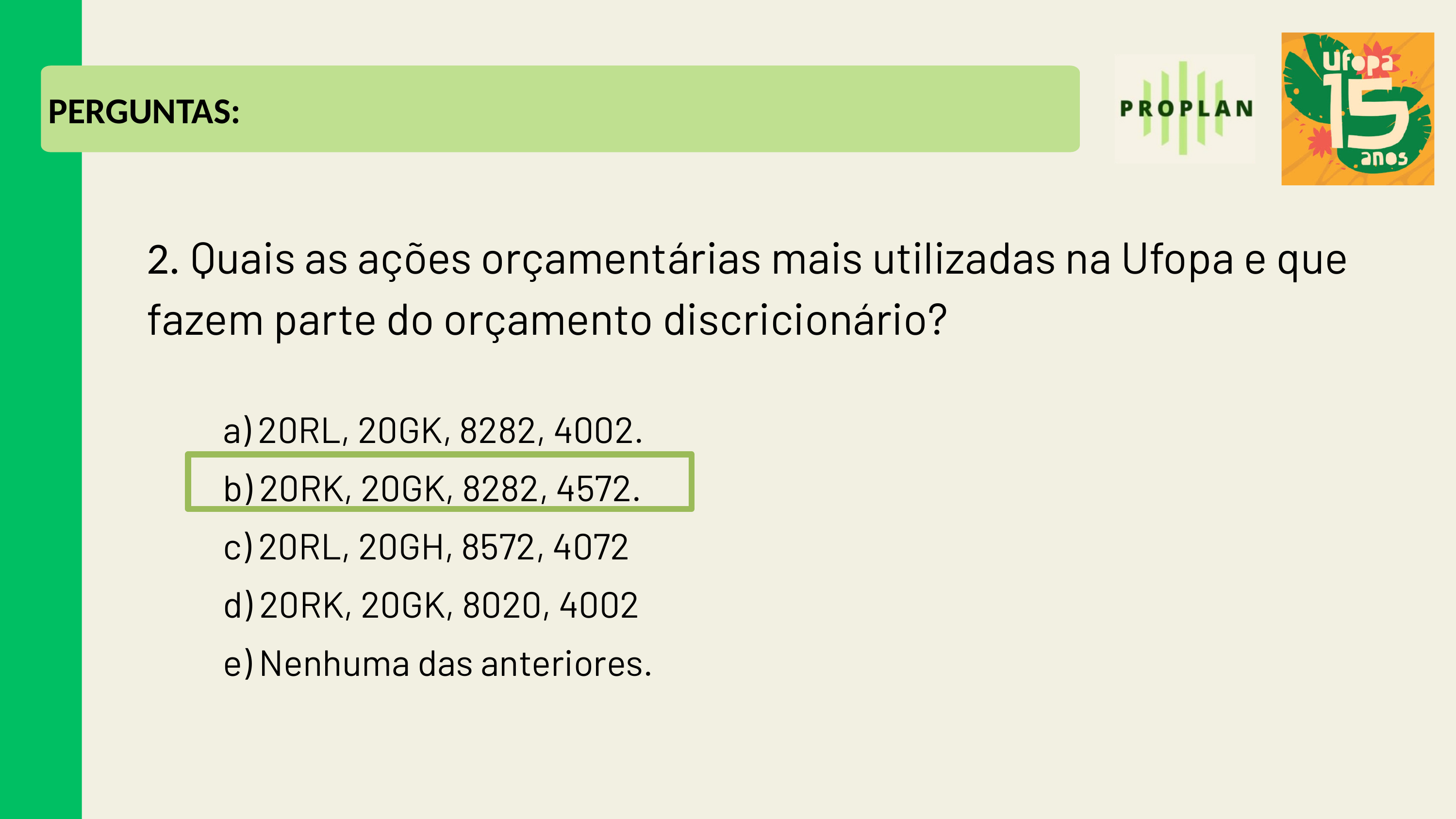

PERGUNTAS:
2. Quais as ações orçamentárias mais utilizadas na Ufopa e que fazem parte do orçamento discricionário?
a) 20RL, 20GK, 8282, 4002.
b) 20RK, 20GK, 8282, 4572.
c) 20RL, 20GH, 8572, 4072
d) 20RK, 20GK, 8020, 4002
e) Nenhuma das anteriores.